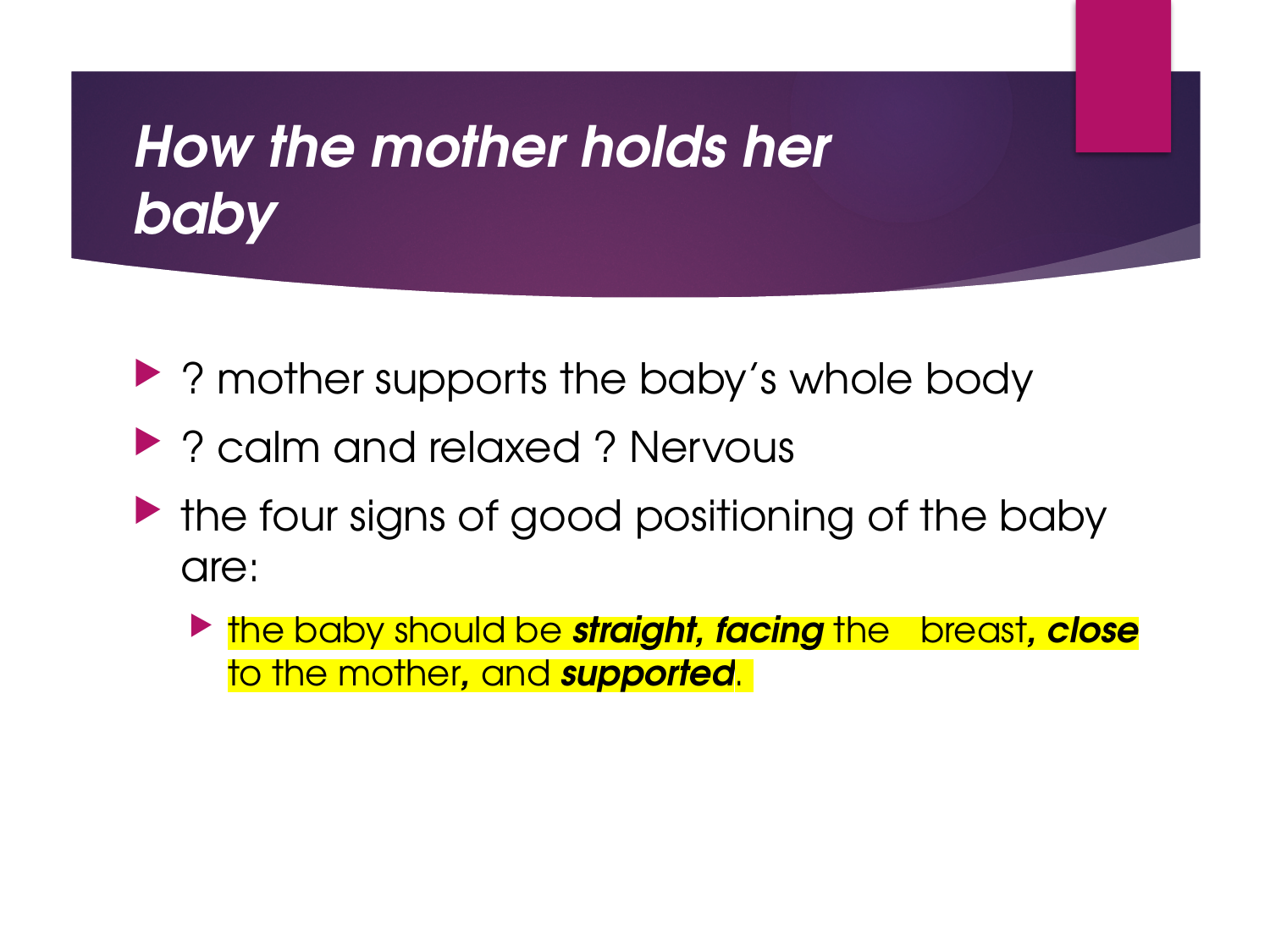

# How the mother holds her baby
? mother supports the baby’s whole body
? calm and relaxed ? Nervous
the four signs of good positioning of the baby are:
the baby should be straight, facing the   breast, close to the mother, and supported.